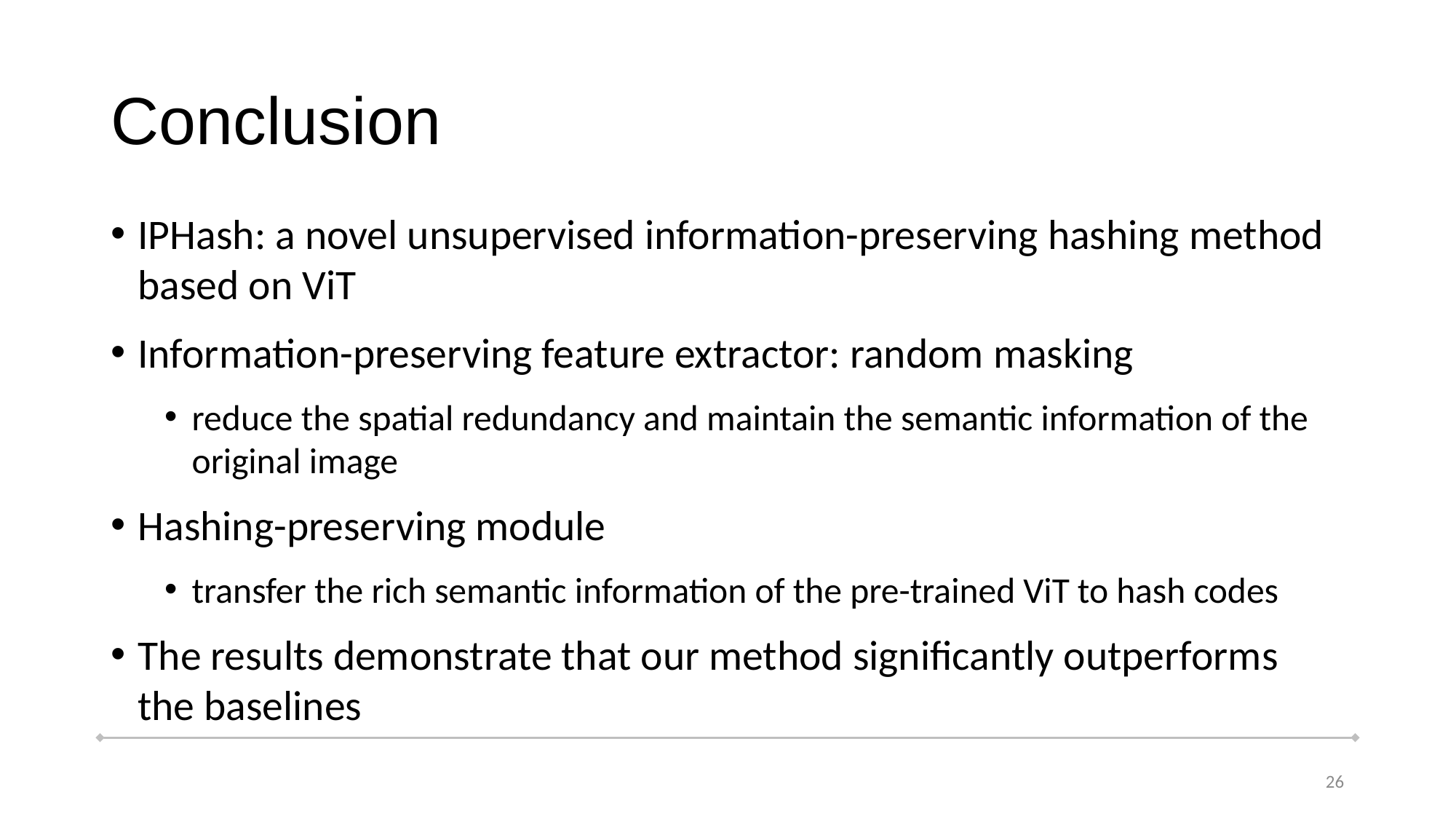

# Conclusion
IPHash: a novel unsupervised information-preserving hashing method based on ViT
Information-preserving feature extractor: random masking
reduce the spatial redundancy and maintain the semantic information of the original image
Hashing-preserving module
transfer the rich semantic information of the pre-trained ViT to hash codes
The results demonstrate that our method significantly outperforms the baselines
26